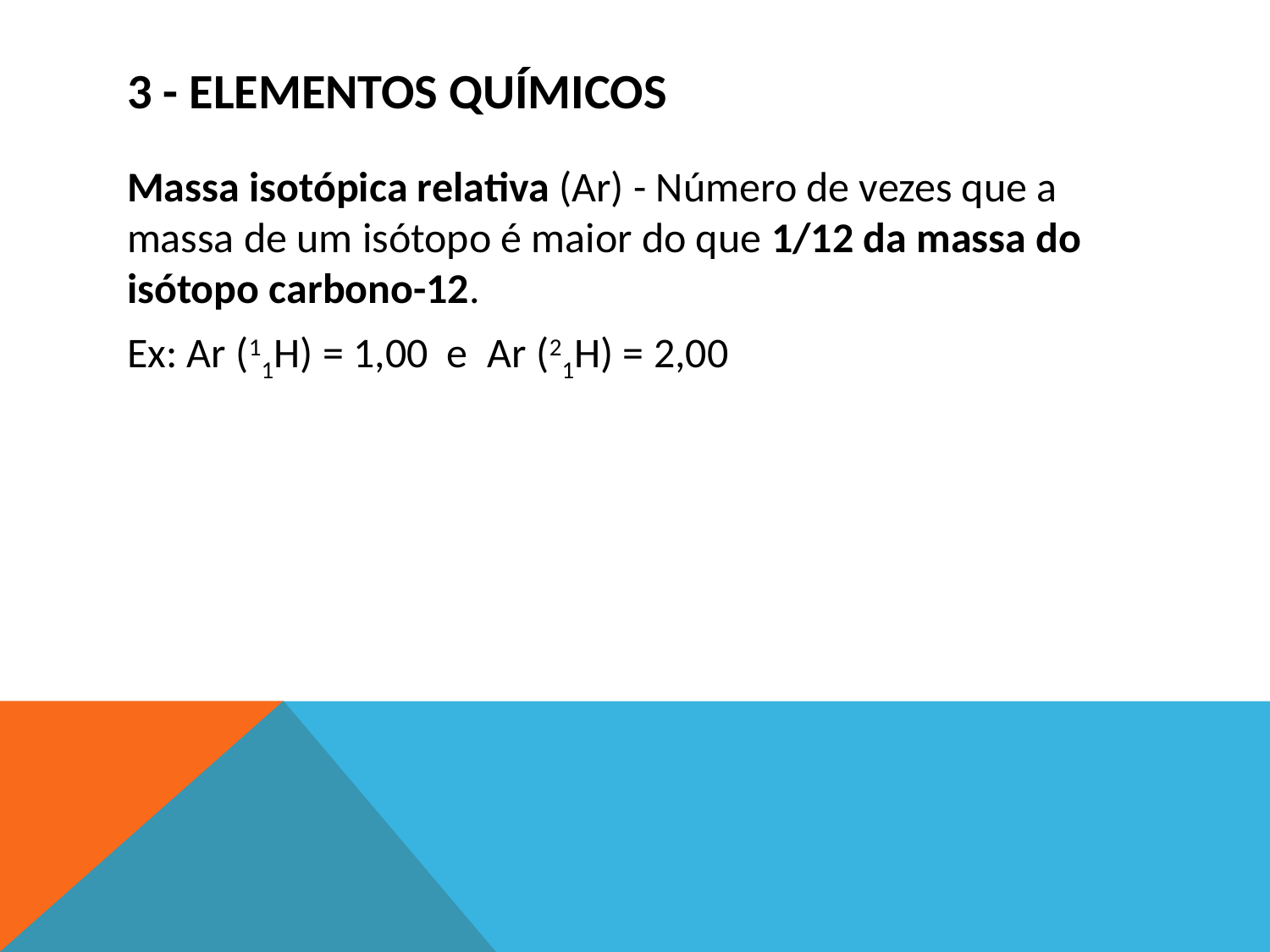

# 3 - Elementos químicos
Massa isotópica relativa (Ar) - Número de vezes que a massa de um isótopo é maior do que 1/12 da massa do isótopo carbono-12.
Ex: Ar (11H) = 1,00  e  Ar (21H) = 2,00